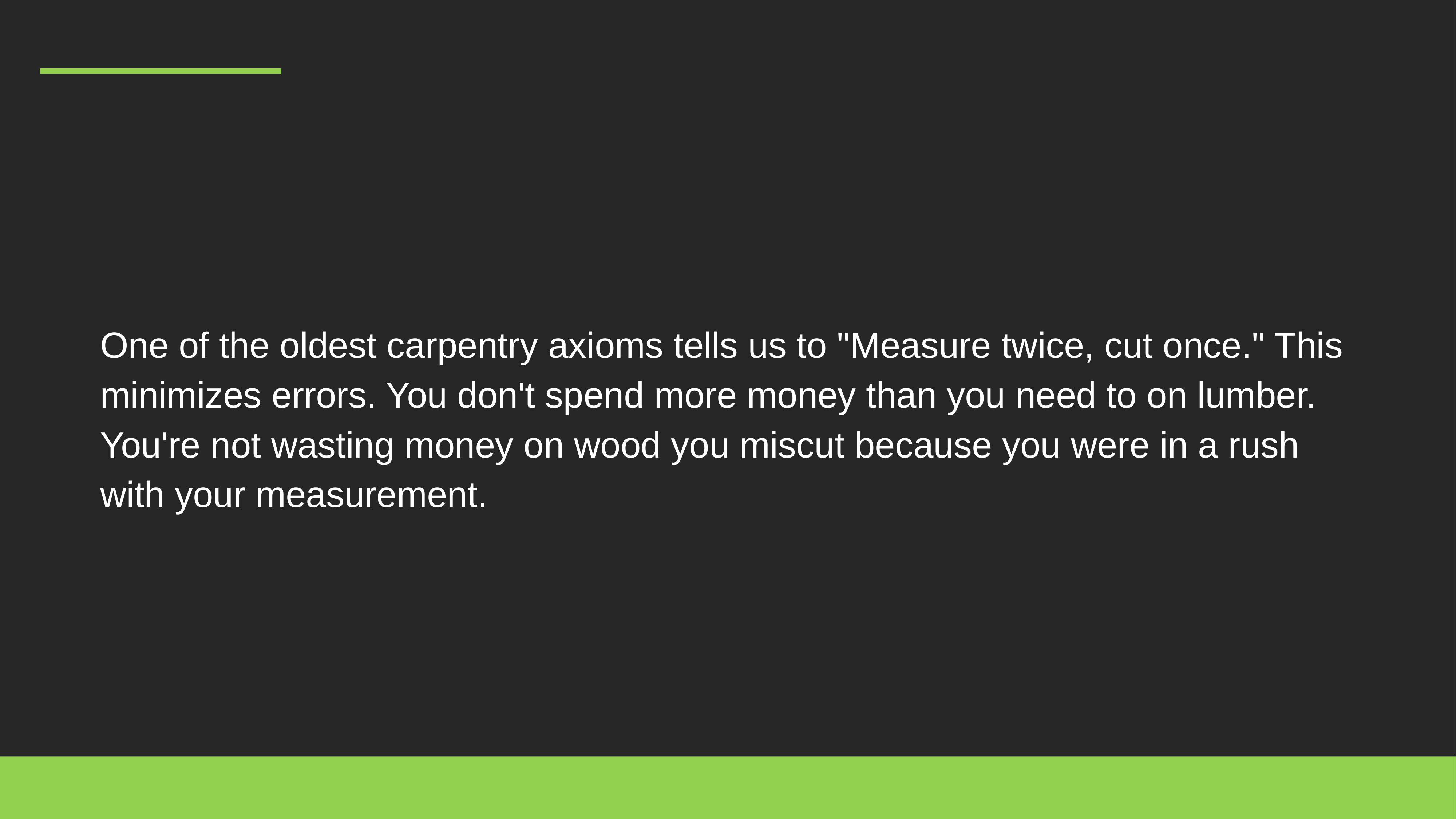

One of the oldest carpentry axioms tells us to "Measure twice, cut once." This minimizes errors. You don't spend more money than you need to on lumber. You're not wasting money on wood you miscut because you were in a rush with your measurement.